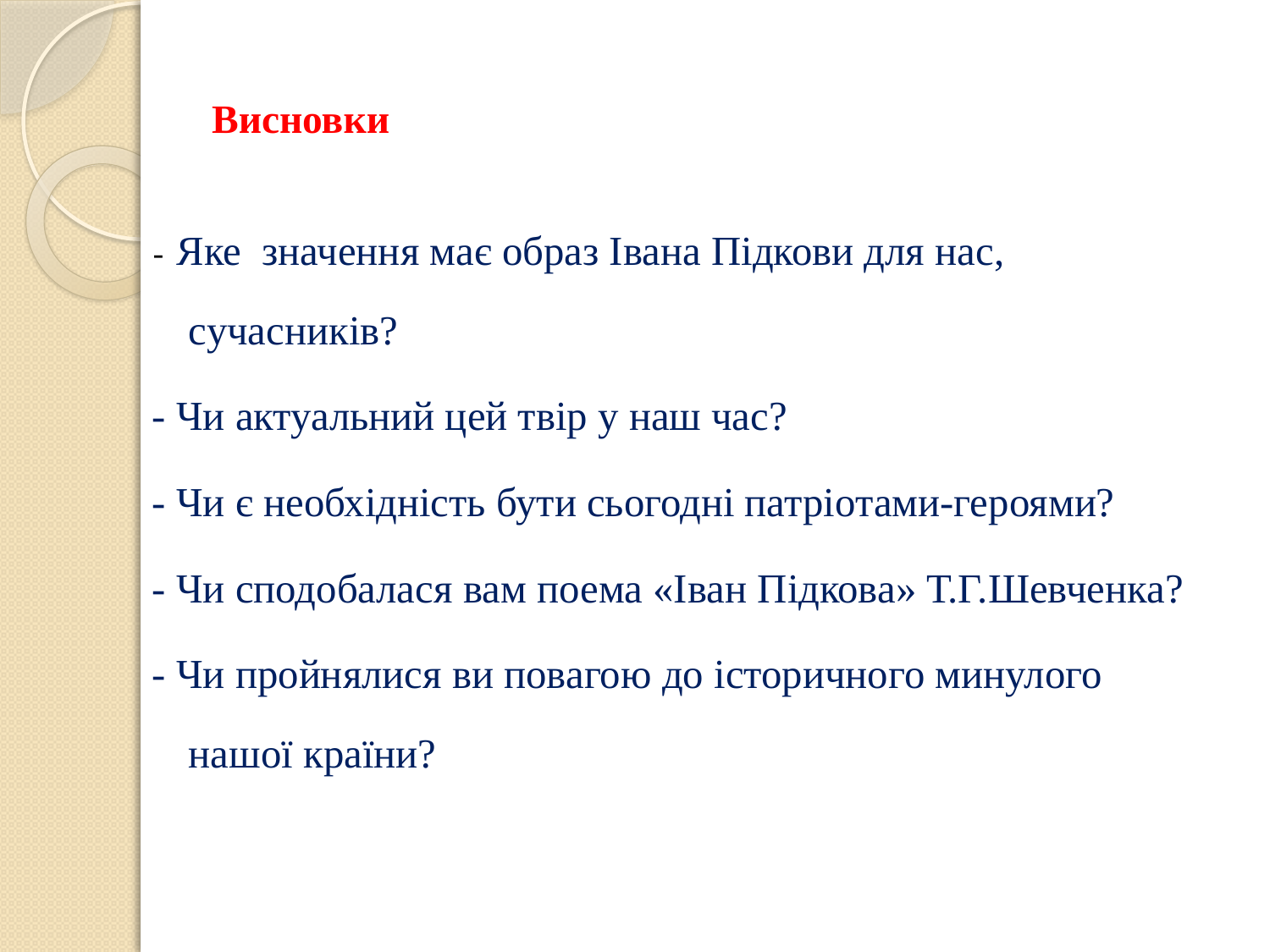

# Висновки
- Яке  значення має образ Івана Підкови для нас, сучасників?
- Чи актуальний цей твір у наш час?
- Чи є необхідність бути сьогодні патріотами-героями?
- Чи сподобалася вам поема «Іван Підкова» Т.Г.Шевченка?
- Чи пройнялися ви повагою до історичного минулого нашої країни?